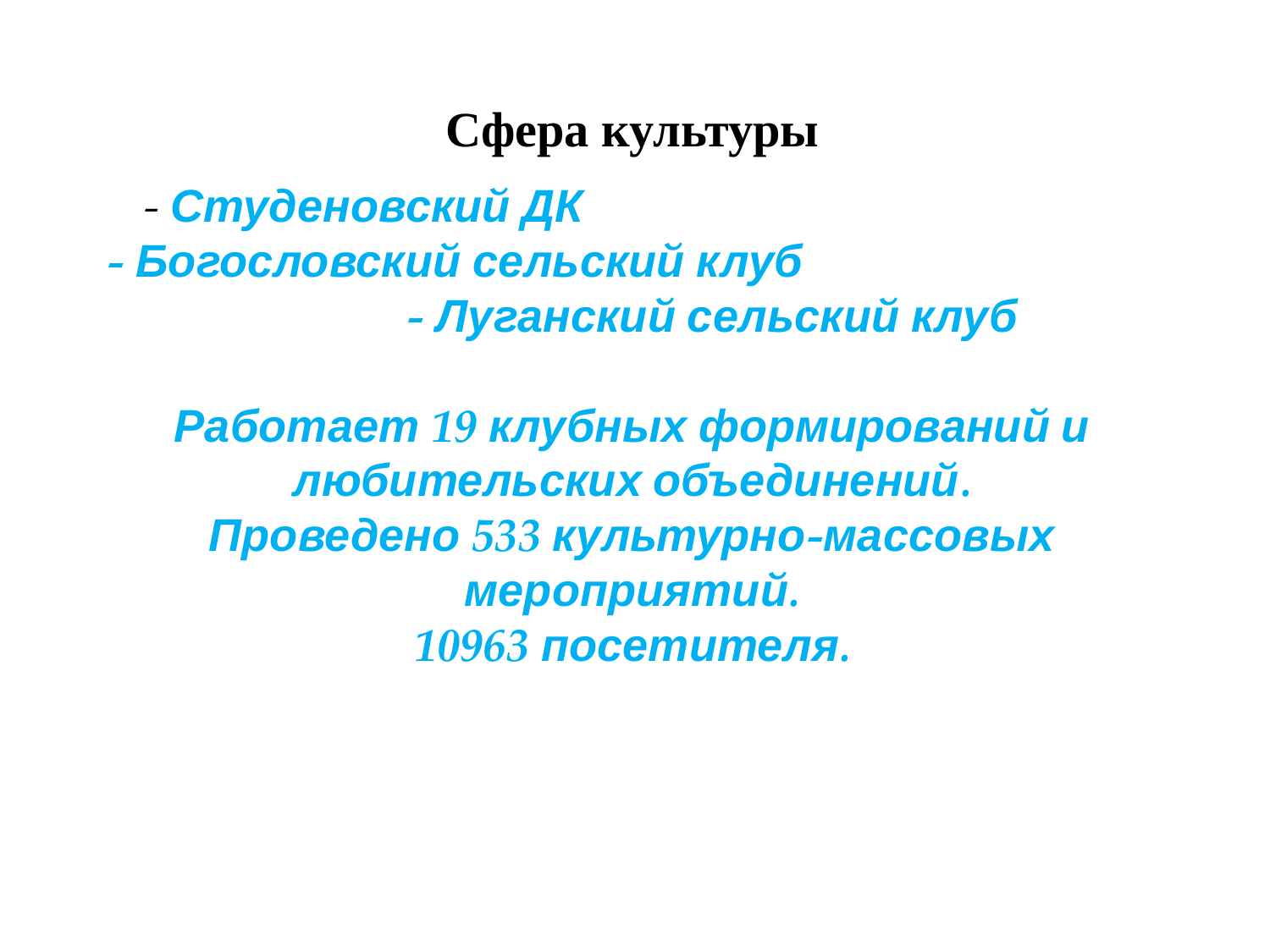

Сфера культуры

- Студеновский ДК
    - Богословский сельский клуб                                                  - Луганский сельский клуб

Работает 19 клубных формирований и любительских объединений.
Проведено 533 культурно-массовых мероприятий.
10963 посетителя.